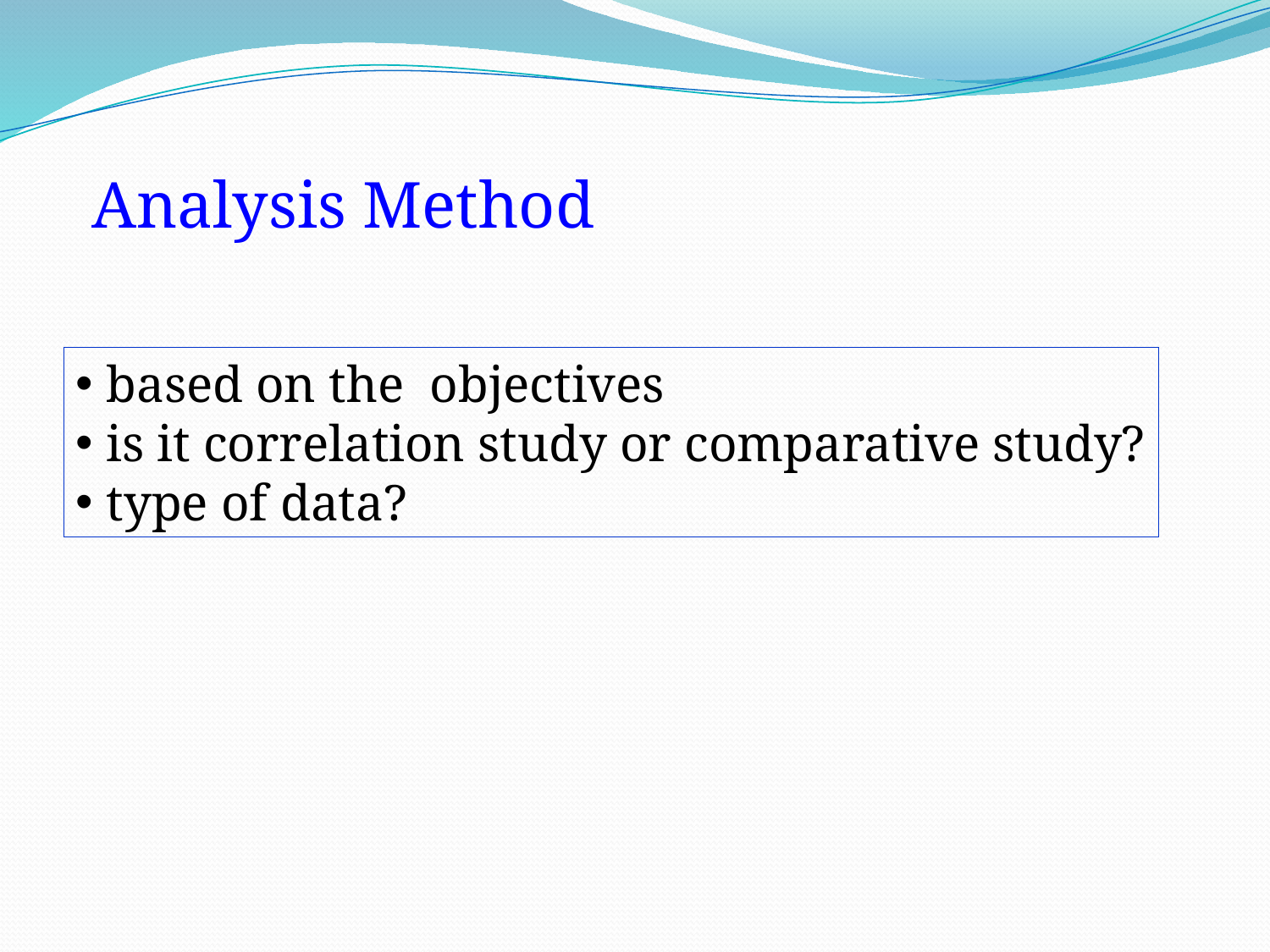

Analysis Method
 based on the  objectives
 is it correlation study or comparative study?
 type of data?